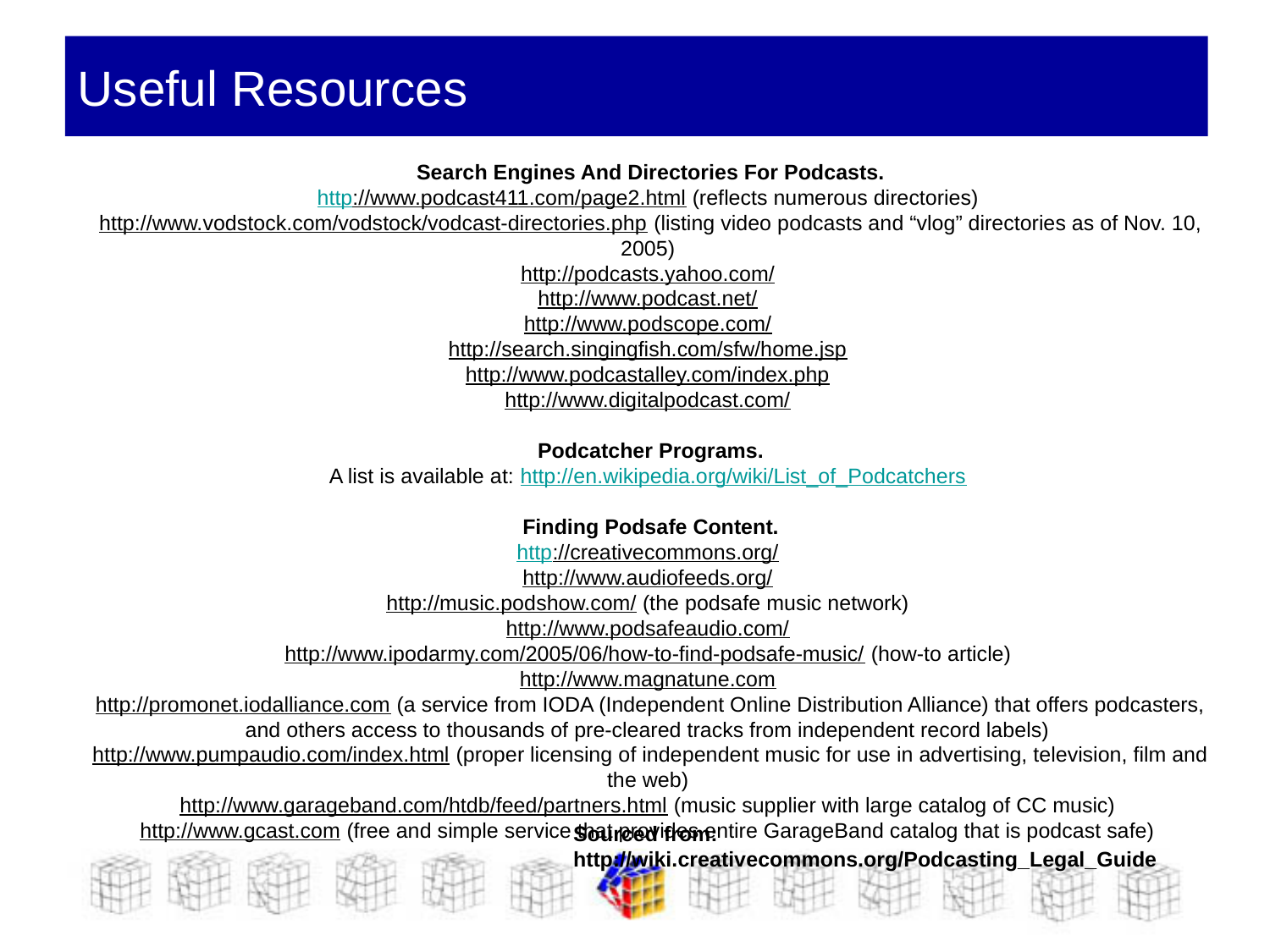

Useful Resources

Search Engines And Directories For Podcasts.
http://www.podcast411.com/page2.html (reflects numerous directories)
http://www.vodstock.com/vodstock/vodcast-directories.php (listing video podcasts and “vlog” directories as of Nov. 10, 2005)
http://podcasts.yahoo.com/
http://www.podcast.net/
http://www.podscope.com/
http://search.singingfish.com/sfw/home.jsp
http://www.podcastalley.com/index.php
http://www.digitalpodcast.com/

Podcatcher Programs.
A list is available at: http://en.wikipedia.org/wiki/List_of_Podcatchers

Finding Podsafe Content.
http://creativecommons.org/
http://www.audiofeeds.org/
http://music.podshow.com/ (the podsafe music network)
http://www.podsafeaudio.com/
http://www.ipodarmy.com/2005/06/how-to-find-podsafe-music/ (how-to article)
http://www.magnatune.com
http://promonet.iodalliance.com (a service from IODA (Independent Online Distribution Alliance) that offers podcasters, and others access to thousands of pre-cleared tracks from independent record labels)
http://www.pumpaudio.com/index.html (proper licensing of independent music for use in advertising, television, film and the web)
http://www.garageband.com/htdb/feed/partners.html (music supplier with large catalog of CC music)
http://www.gcast.com (free and simple service that provides entire GarageBand catalog that is podcast safe)
Sourced from: http://wiki.creativecommons.org/Podcasting_Legal_Guide